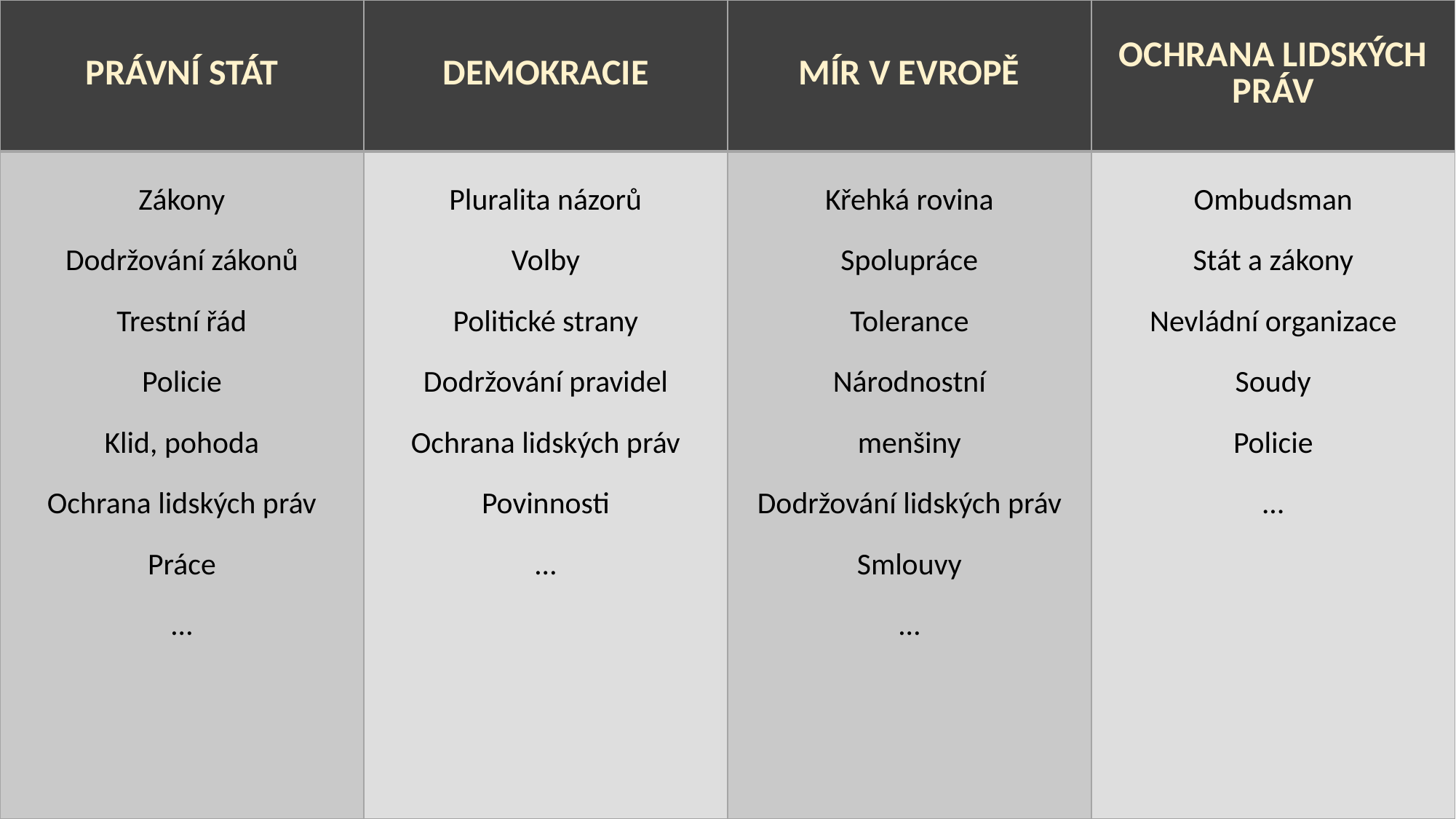

| PRÁVNÍ STÁT | DEMOKRACIE | MÍR V EVROPĚ | OCHRANA LIDSKÝCH PRÁV |
| --- | --- | --- | --- |
| Zákony Dodržování zákonů Trestní řád Policie Klid, pohoda Ochrana lidských práv Práce … | Pluralita názorů Volby Politické strany Dodržování pravidel Ochrana lidských práv Povinnosti … | Křehká rovina Spolupráce Tolerance Národnostní menšiny Dodržování lidských práv Smlouvy … | Ombudsman Stát a zákony Nevládní organizace Soudy Policie … |